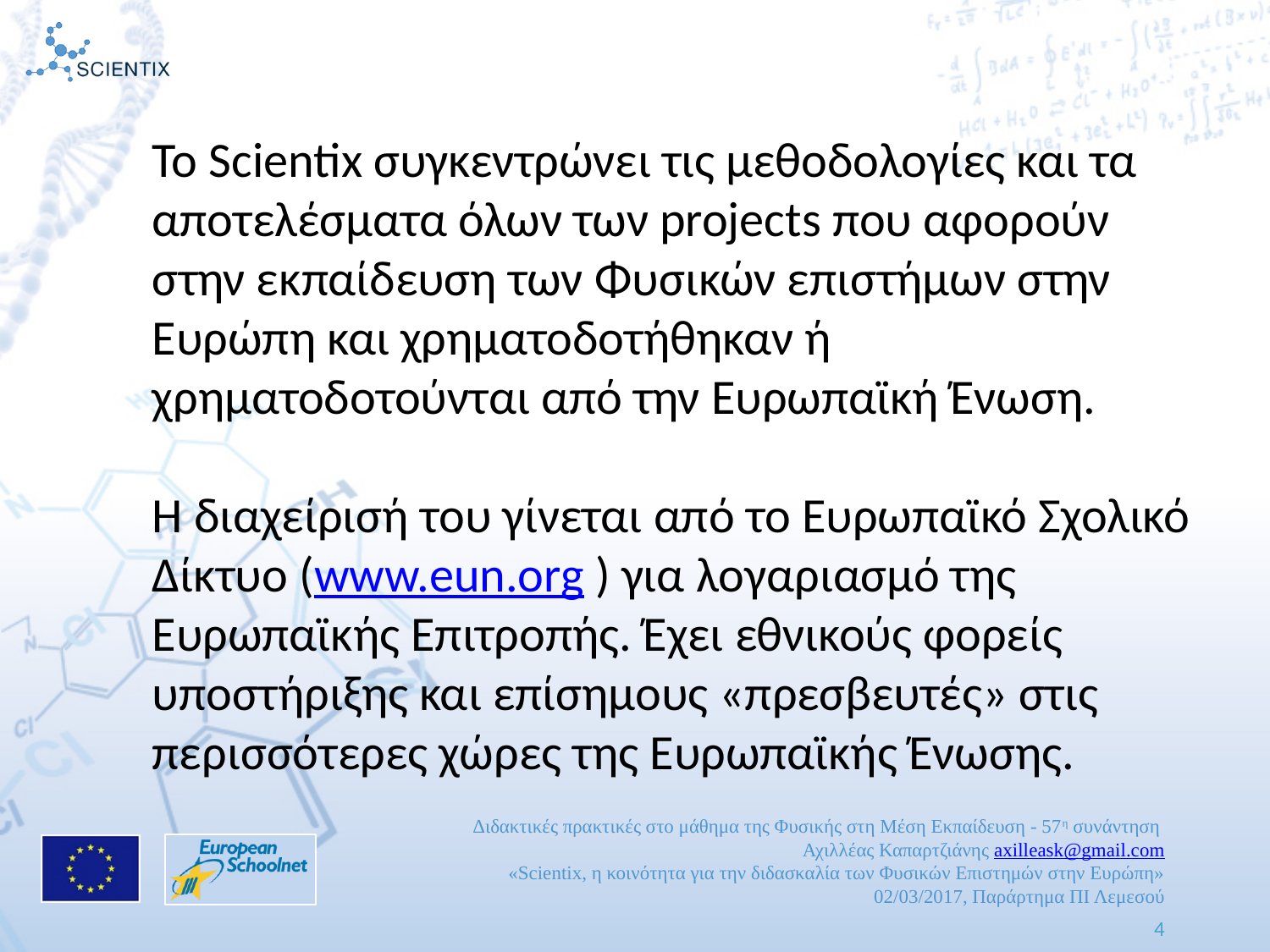

Το Scientix συγκεντρώνει τις μεθοδολογίες και τα αποτελέσματα όλων των projects που αφορούν στην εκπαίδευση των Φυσικών επιστήμων στην Ευρώπη και χρηματοδοτήθηκαν ή χρηματοδοτούνται από την Ευρωπαϊκή Ένωση.

Η διαχείρισή του γίνεται από το Ευρωπαϊκό Σχολικό Δίκτυο (www.eun.org ) για λογαριασμό της Ευρωπαϊκής Επιτροπής. Έχει εθνικούς φορείς υποστήριξης και επίσημους «πρεσβευτές» στις περισσότερες χώρες της Ευρωπαϊκής Ένωσης.